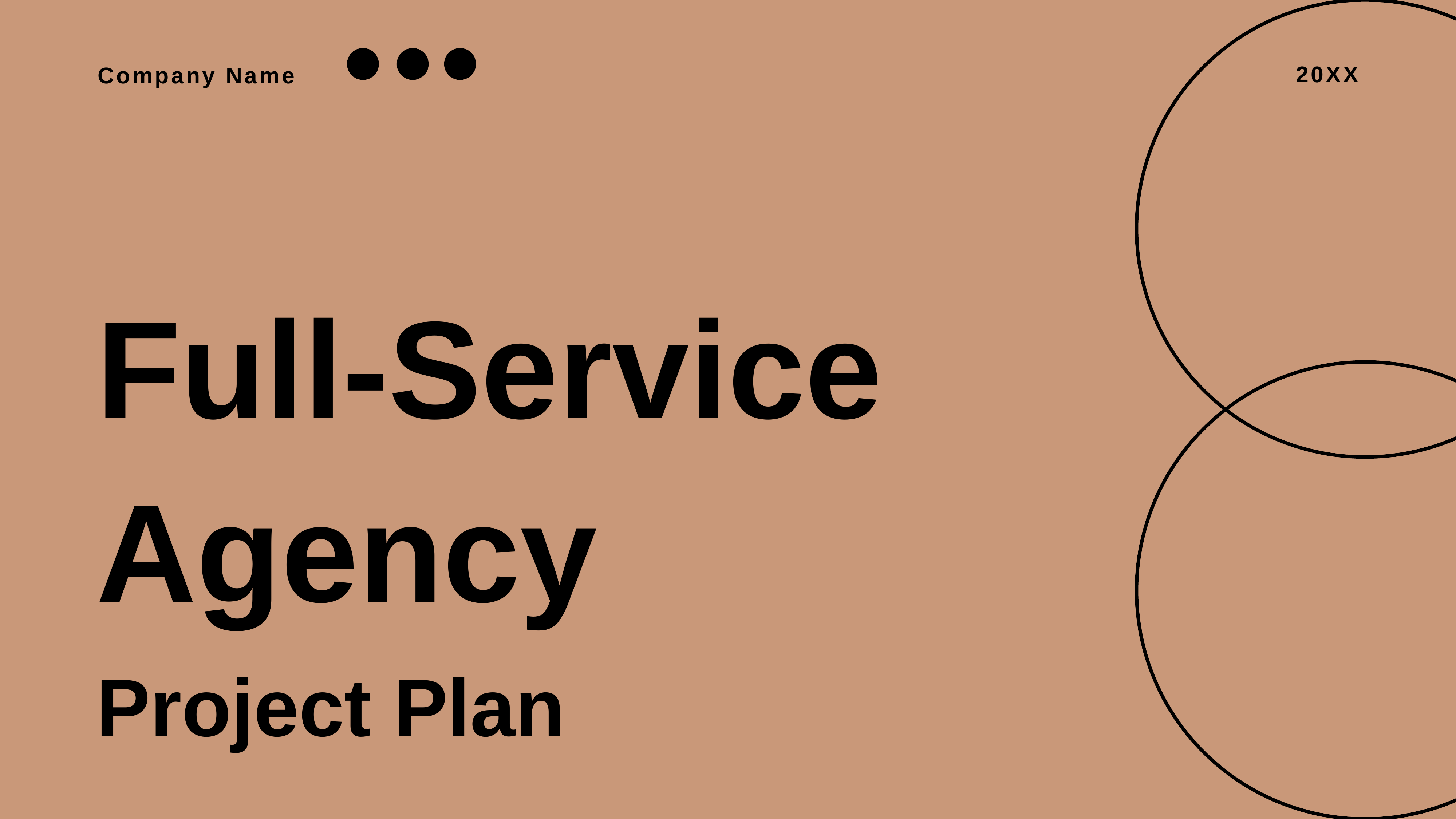

20XX
Company Name

Full-Service Agency
Project Plan